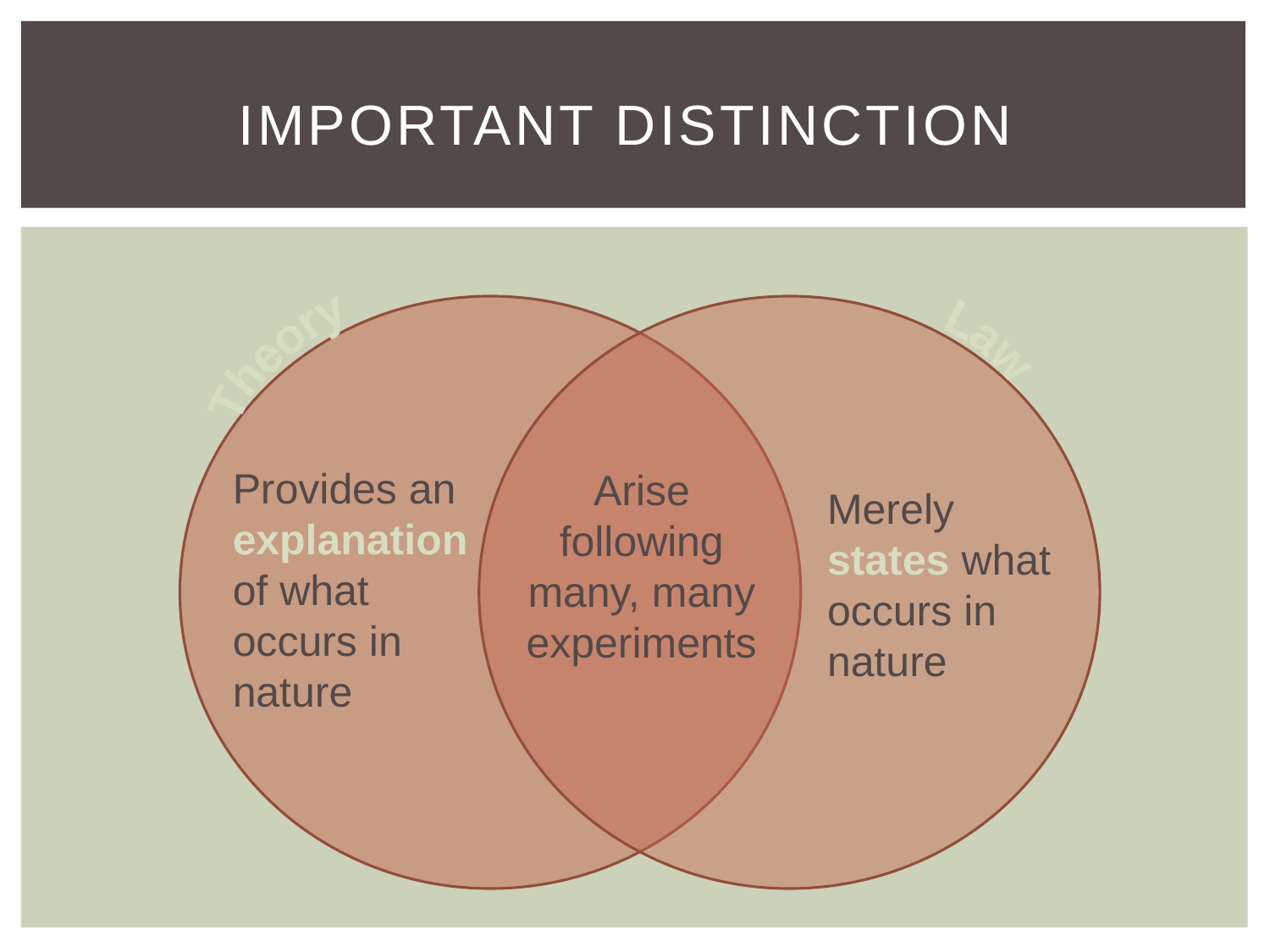

# Important distinction

Theory
Law
Provides an explanation of what occurs in nature
Arise following many, many experiments
Merely states what occurs in nature